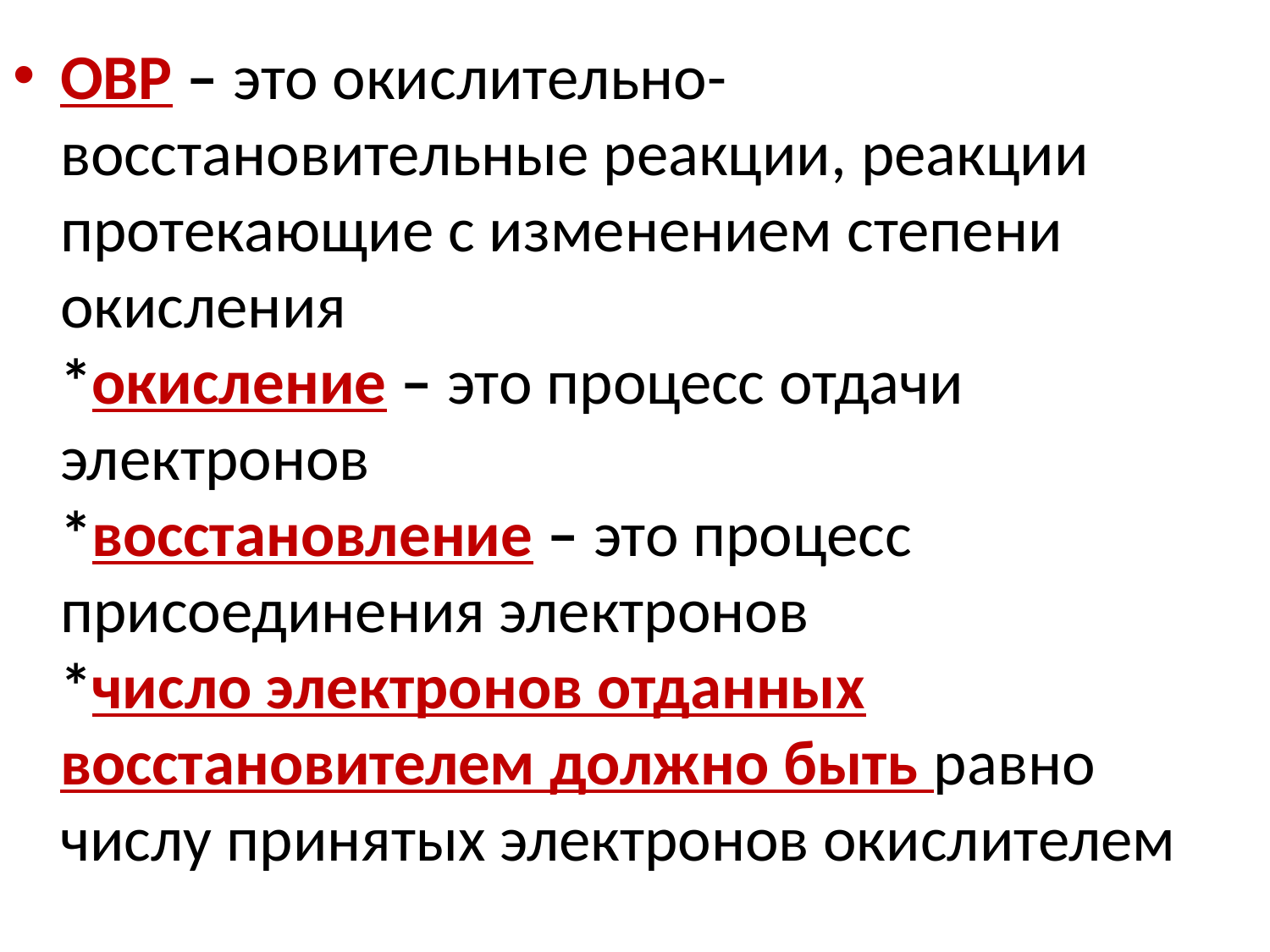

ОВР – это окислительно-восстановительные реакции, реакции протекающие с изменением степени окисления
*окисление – это процесс отдачи электронов
*восстановление – это процесс присоединения электронов
*число электронов отданных восстановителем должно быть равно числу принятых электронов окислителем